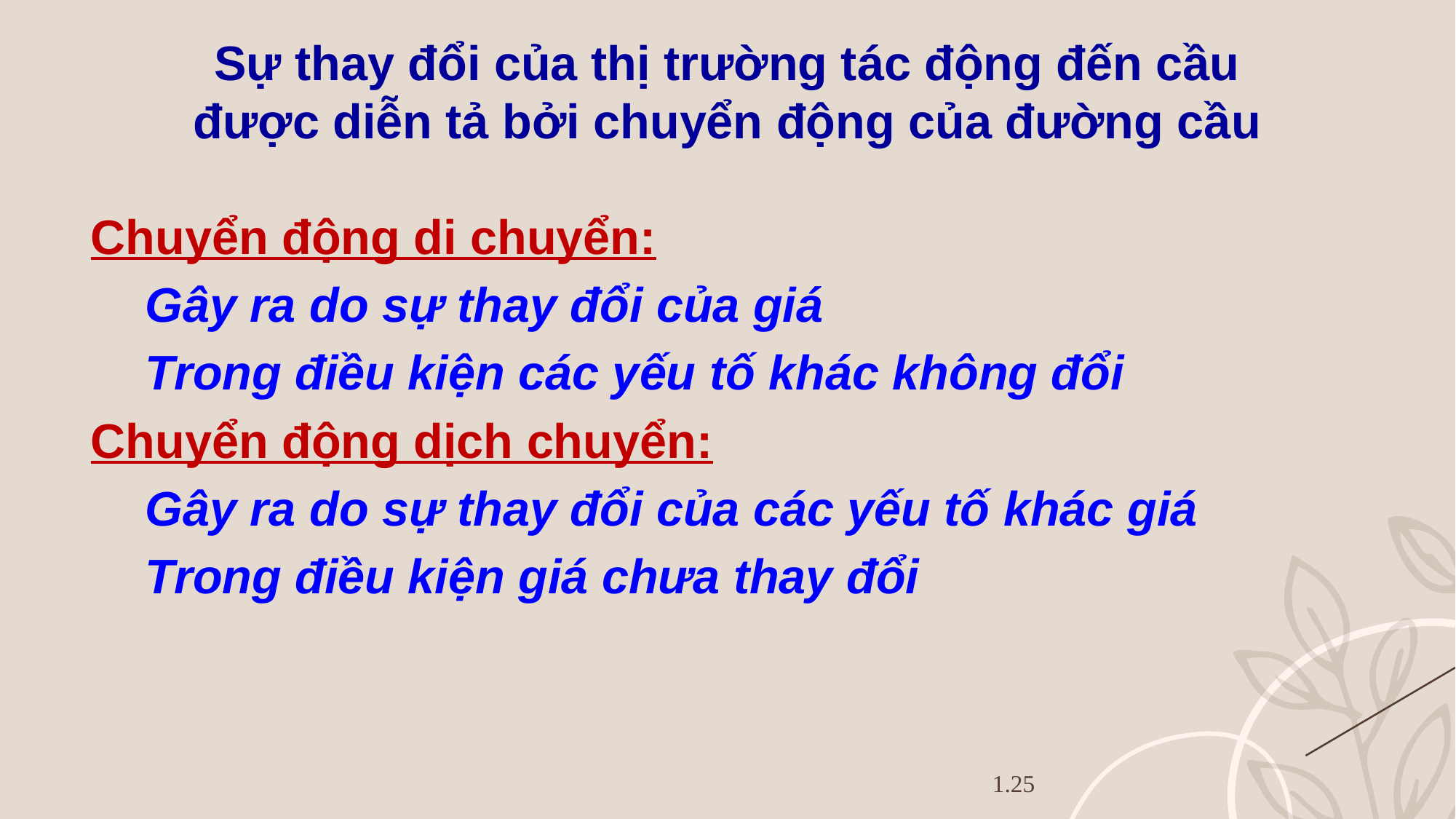

Sự thay đổi của thị trường tác động đến cầu được diễn tả bởi chuyển động của đường cầu
Chuyển động di chuyển:
Gây ra do sự thay đổi của giá
Trong điều kiện các yếu tố khác không đổi
Chuyển động dịch chuyển:
Gây ra do sự thay đổi của các yếu tố khác giá
Trong điều kiện giá chưa thay đổi
1.25